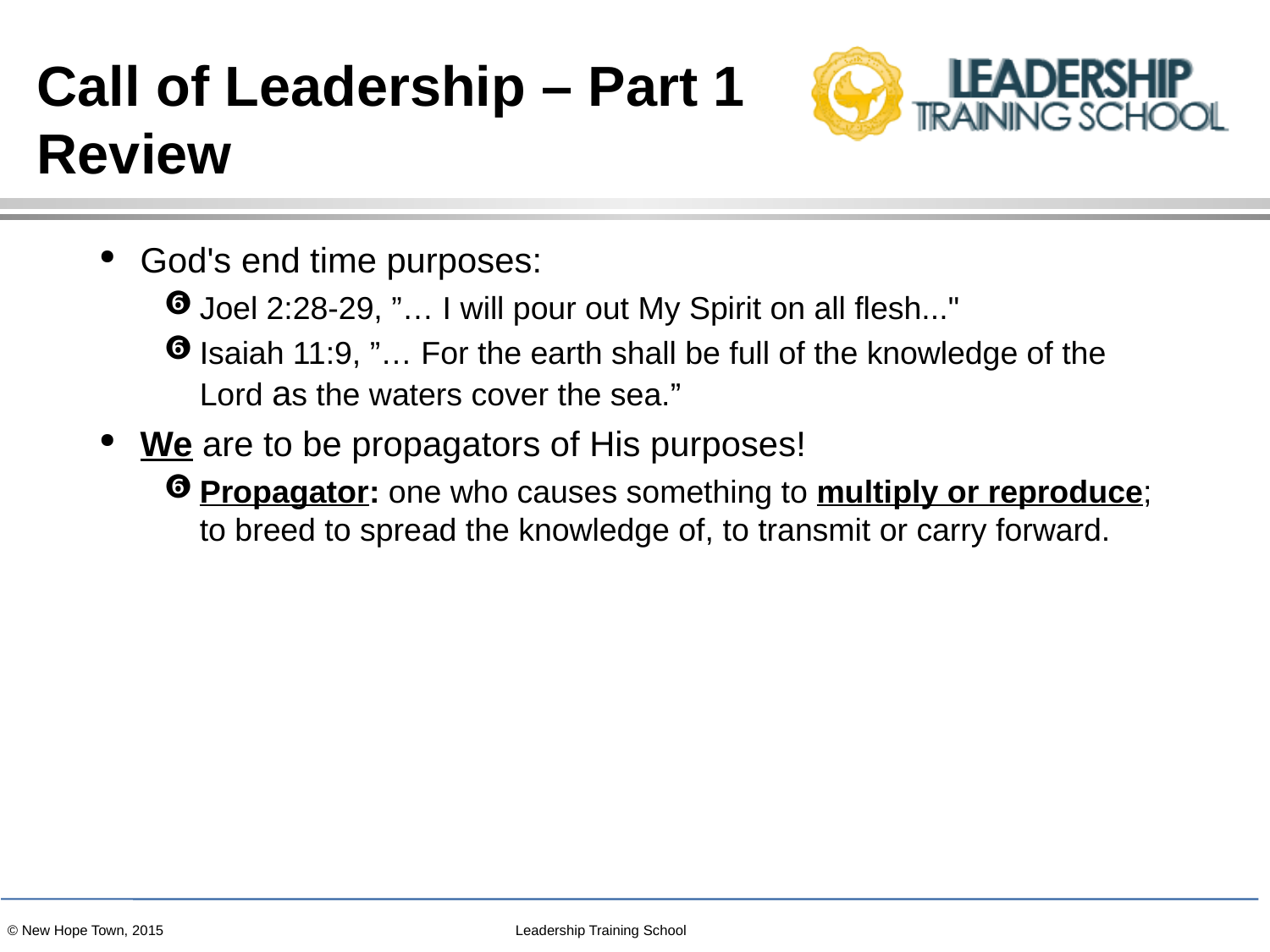

# Call of Leadership – Part 1 Review
God's end time purposes:
Joel 2:28-29, ”… I will pour out My Spirit on all flesh..."
Isaiah 11:9, ”… For the earth shall be full of the knowledge of the Lord as the waters cover the sea.”
We are to be propagators of His purposes!
Propagator: one who causes something to multiply or reproduce; to breed to spread the knowledge of, to transmit or carry forward.
11